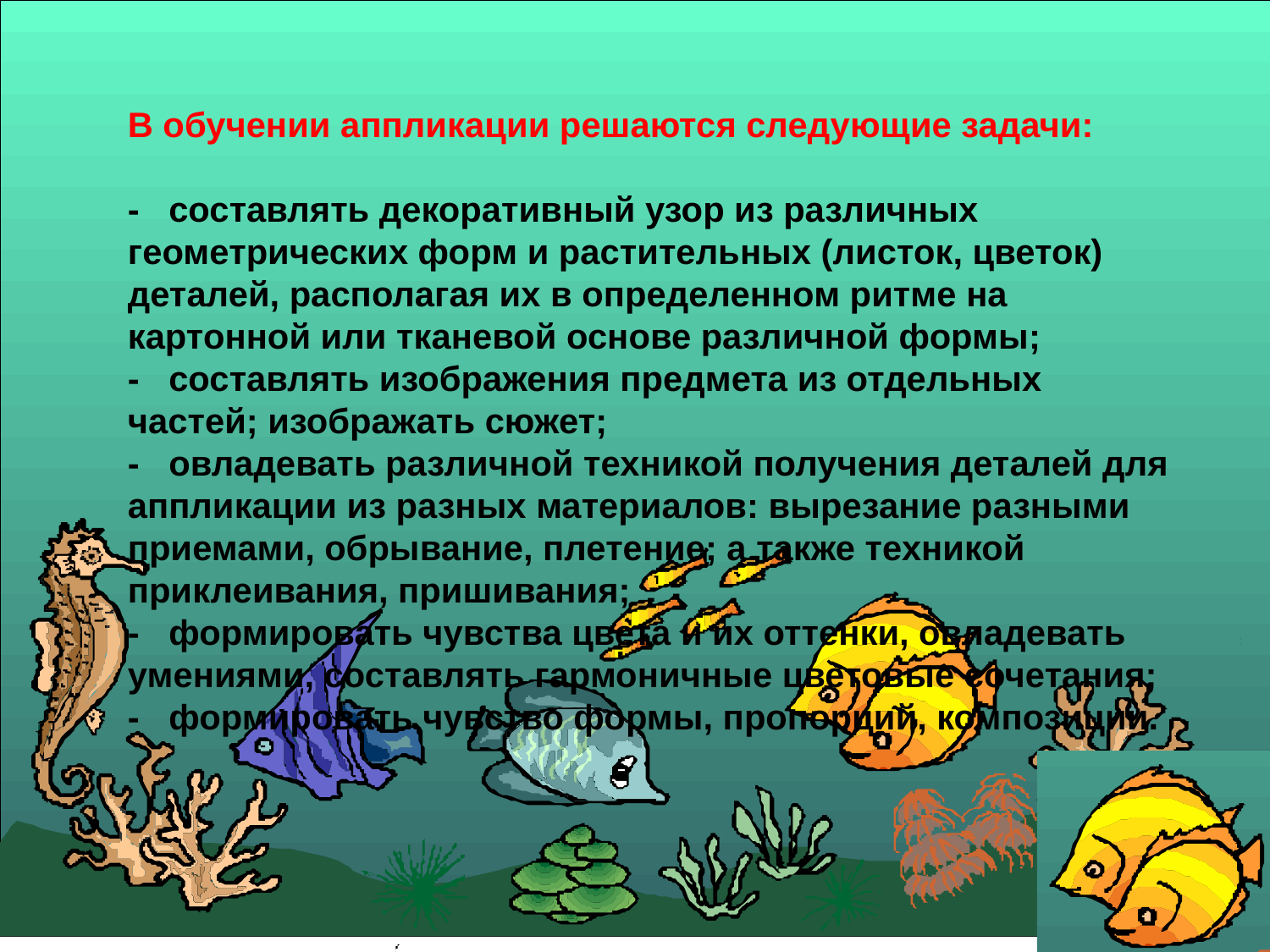

# В обучении аппликации решаются следующие задачи: -   составлять декоративный узор из различных геометрических форм и растительных (листок, цветок) деталей, располагая их в определенном ритме на картонной или тканевой основе различной формы; -   составлять изображения предмета из отдельных частей; изображать сюжет; -   овладевать различной техникой получения деталей для аппликации из разных материалов: вырезание разными приемами, обрывание, плетение; а также техникой приклеивания, пришивания; -   формировать чувства цвета и их оттенки, овладевать умениями, составлять гармоничные цветовые сочетания; -   формировать чувство формы, пропорций, композиции.